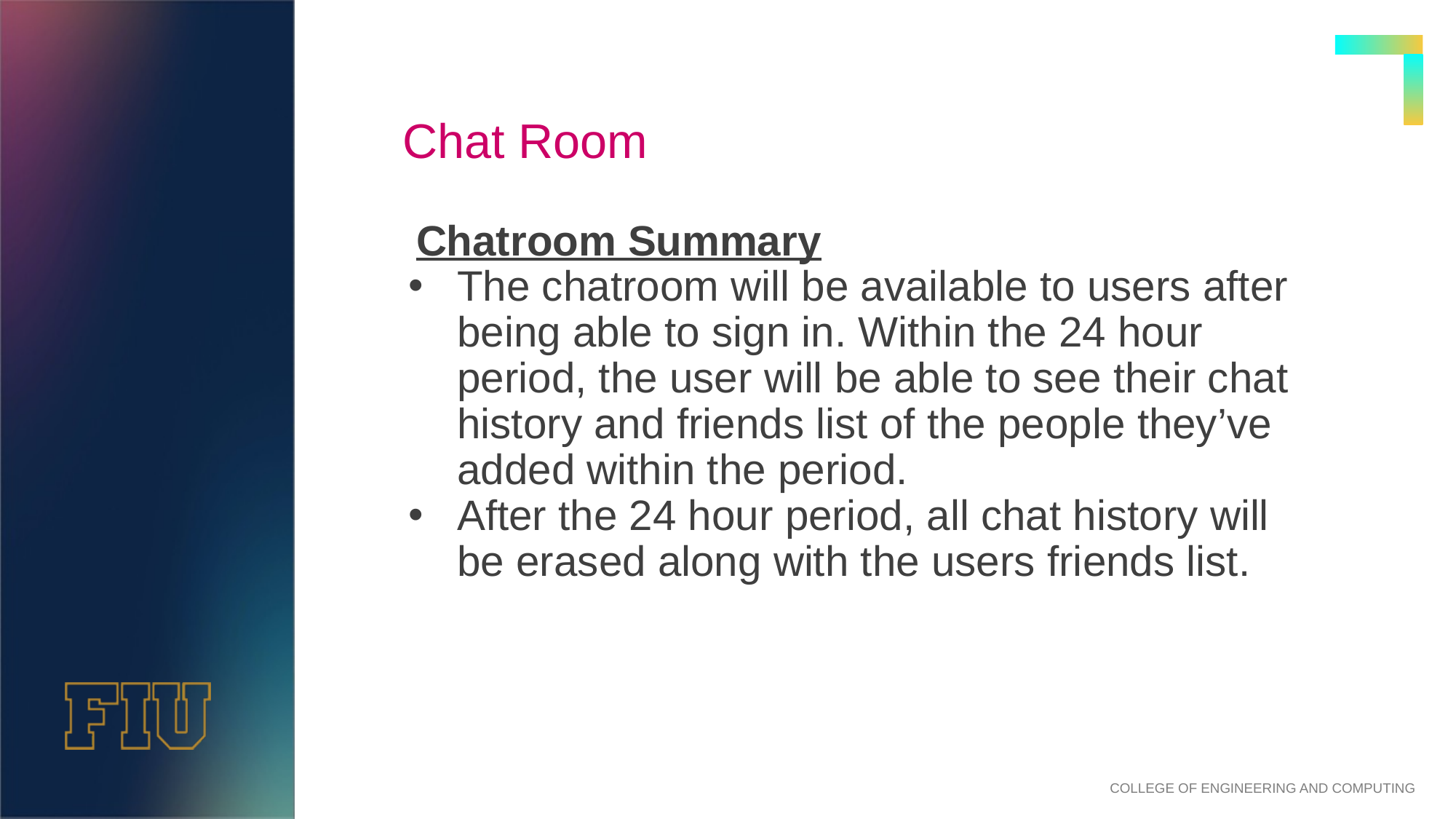

# Chat Room
Chatroom Summary
The chatroom will be available to users after being able to sign in. Within the 24 hour period, the user will be able to see their chat history and friends list of the people they’ve added within the period.
After the 24 hour period, all chat history will be erased along with the users friends list.